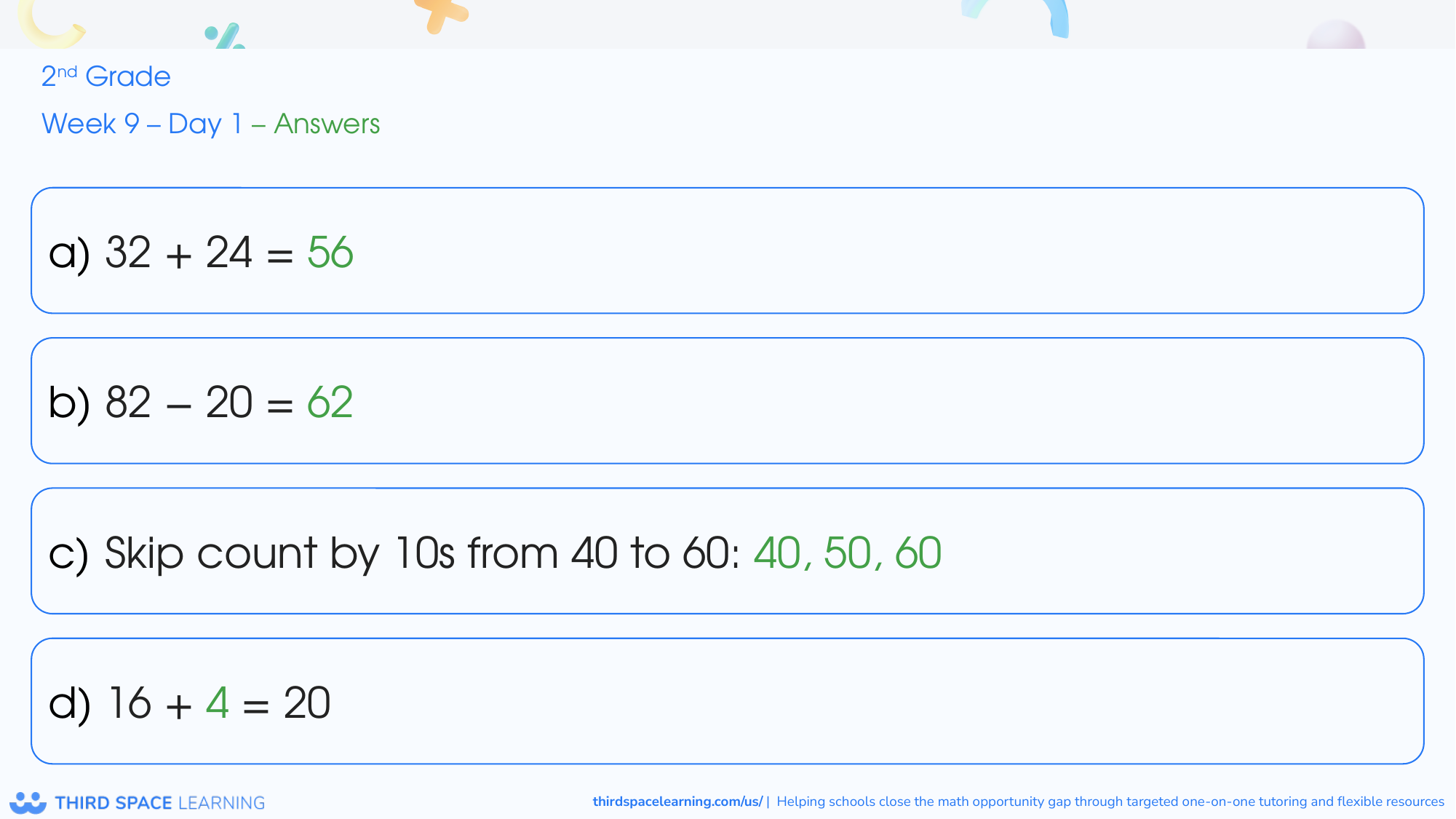

2nd Grade
Week 9 – Day 1 – Answers
32 + 24 = 56
82 − 20 = 62
Skip count by 10s from 40 to 60: 40, 50, 60
16 + 4 = 20